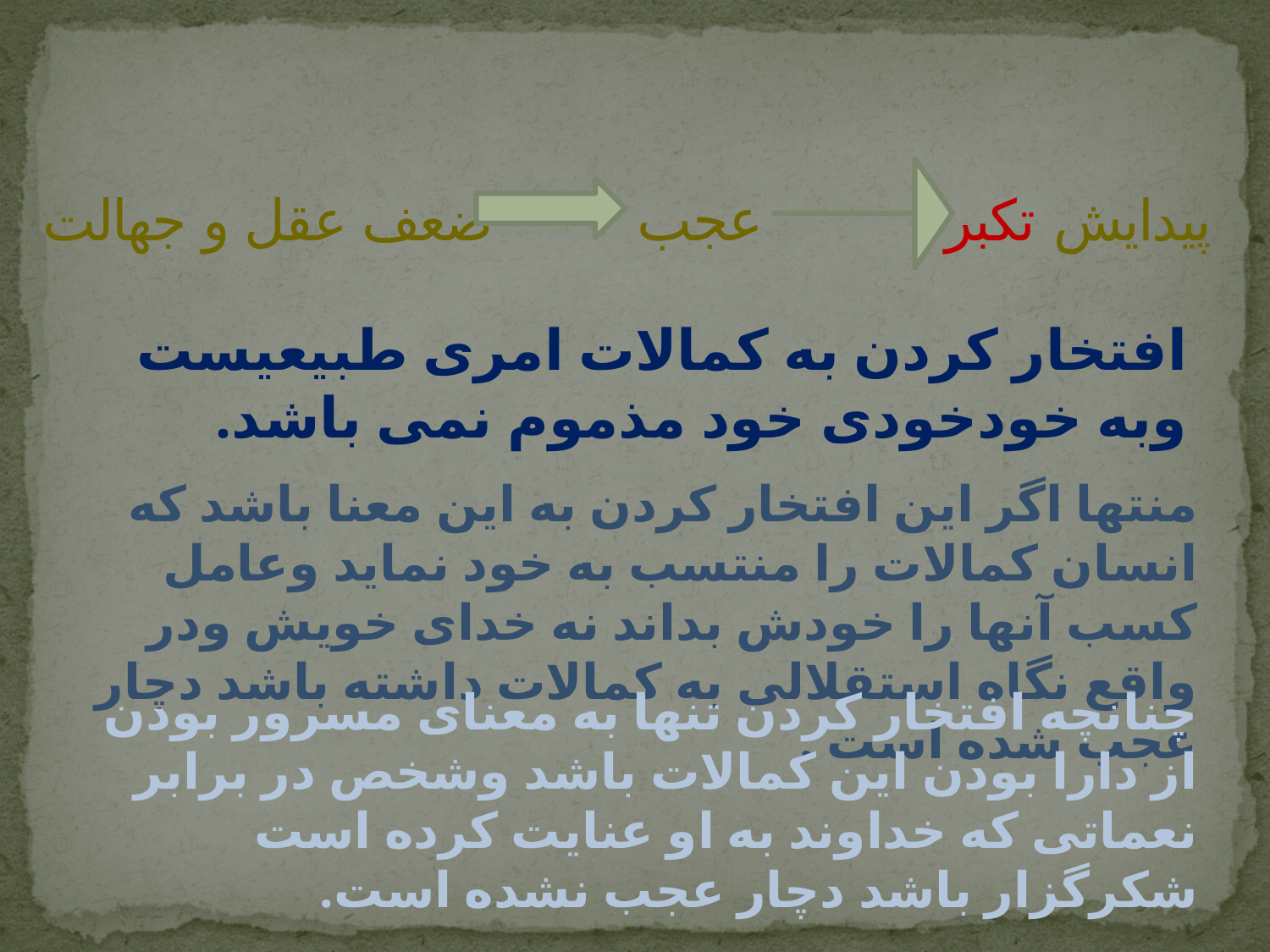

# ضعف عقل و جهالت
  پیدایش تکبر
  عجب

افتخار کردن به کمالات امری طبیعیست وبه خودخودی خود مذموم نمی باشد.

منتها اگر این افتخار کردن به این معنا باشد که انسان کمالات را منتسب به خود نماید وعامل کسب آنها را خودش بداند نه خدای خویش ودر واقع نگاه استقلالی به کمالات داشته باشد دچار عجب شده است .
چنانچه افتخار کردن تنها به معنای مسرور بودن از دارا بودن این کمالات باشد وشخص در برابر نعماتی که خداوند به او عنایت کرده است شکرگزار باشد دچار عجب نشده است.